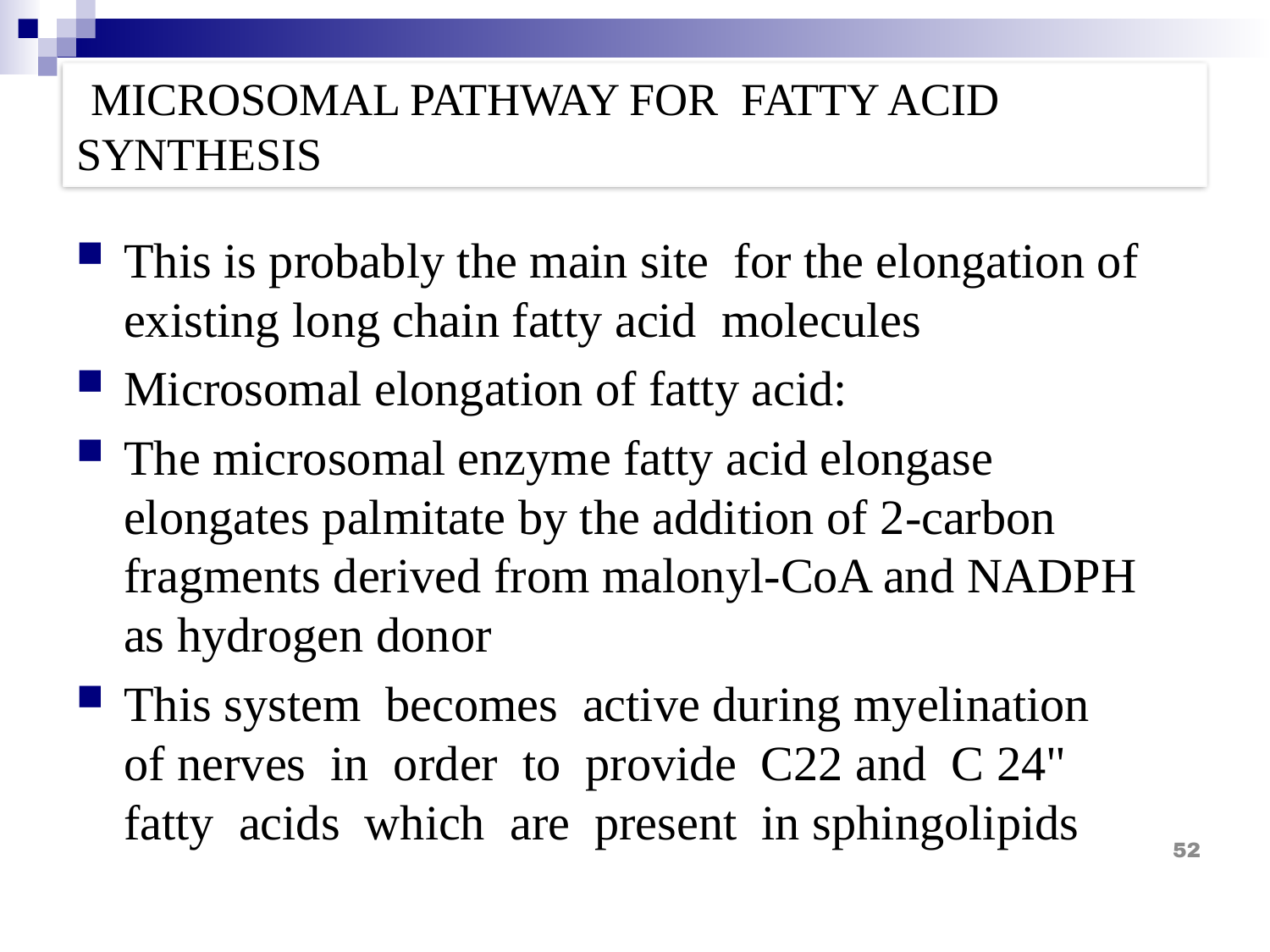

# MICROSOMAL PATHWAY FOR  FATTY ACID SYNTHESIS
This is probably the main site  for the elongation of existing long chain fatty acid  molecules
Microsomal elongation of fatty acid:
The microsomal enzyme fatty acid elongase  elongates palmitate by the addition of 2-carbon fragments derived from malonyl-CoA and NADPH as hydrogen donor
This system  becomes  active during myelination  of nerves  in  order  to  provide  C22 and  C 24"  fatty  acids  which  are  present  in sphingolipids
52